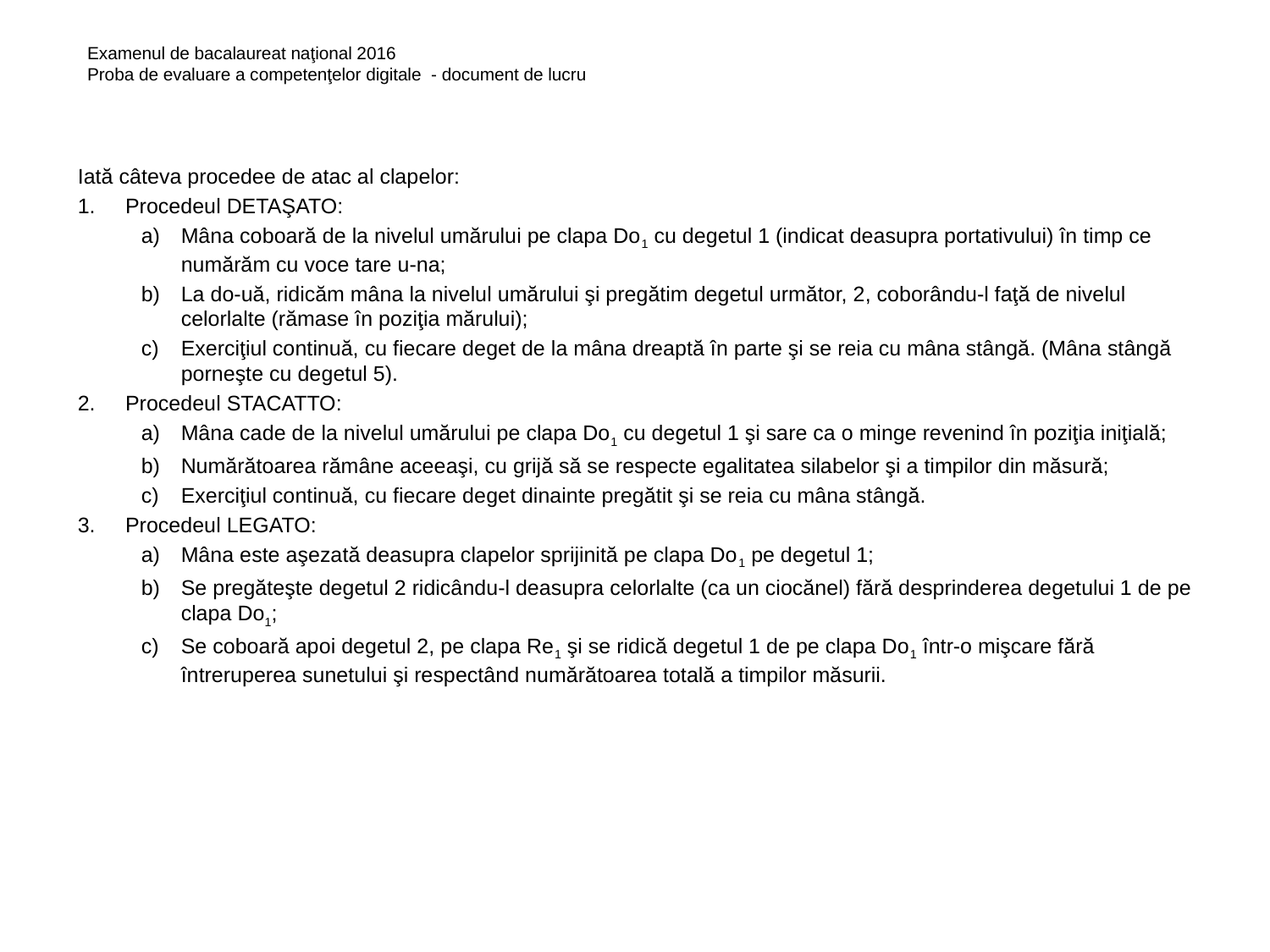

Examenul de bacalaureat naţional 2016
Proba de evaluare a competenţelor digitale  - document de lucru
Iată câteva procedee de atac al clapelor:
Procedeul DETAŞATO:
Mâna coboară de la nivelul umărului pe clapa Do1 cu degetul 1 (indicat deasupra portativului) în timp ce numărăm cu voce tare u-na;
La do-uă, ridicăm mâna la nivelul umărului şi pregătim degetul următor, 2, coborându-l faţă de nivelul celorlalte (rămase în poziţia mărului);
Exerciţiul continuă, cu fiecare deget de la mâna dreaptă în parte şi se reia cu mâna stângă. (Mâna stângă porneşte cu degetul 5).
Procedeul STACATTO:
Mâna cade de la nivelul umărului pe clapa Do1 cu degetul 1 şi sare ca o minge revenind în poziţia iniţială;
Numărătoarea rămâne aceeaşi, cu grijă să se respecte egalitatea silabelor şi a timpilor din măsură;
Exerciţiul continuă, cu fiecare deget dinainte pregătit şi se reia cu mâna stângă.
Procedeul LEGATO:
Mâna este aşezată deasupra clapelor sprijinită pe clapa Do1 pe degetul 1;
Se pregăteşte degetul 2 ridicându-l deasupra celorlalte (ca un ciocănel) fără desprinderea degetului 1 de pe clapa Do1;
Se coboară apoi degetul 2, pe clapa Re1 şi se ridică degetul 1 de pe clapa Do1 într-o mişcare fără întreruperea sunetului şi respectând numărătoarea totală a timpilor măsurii.